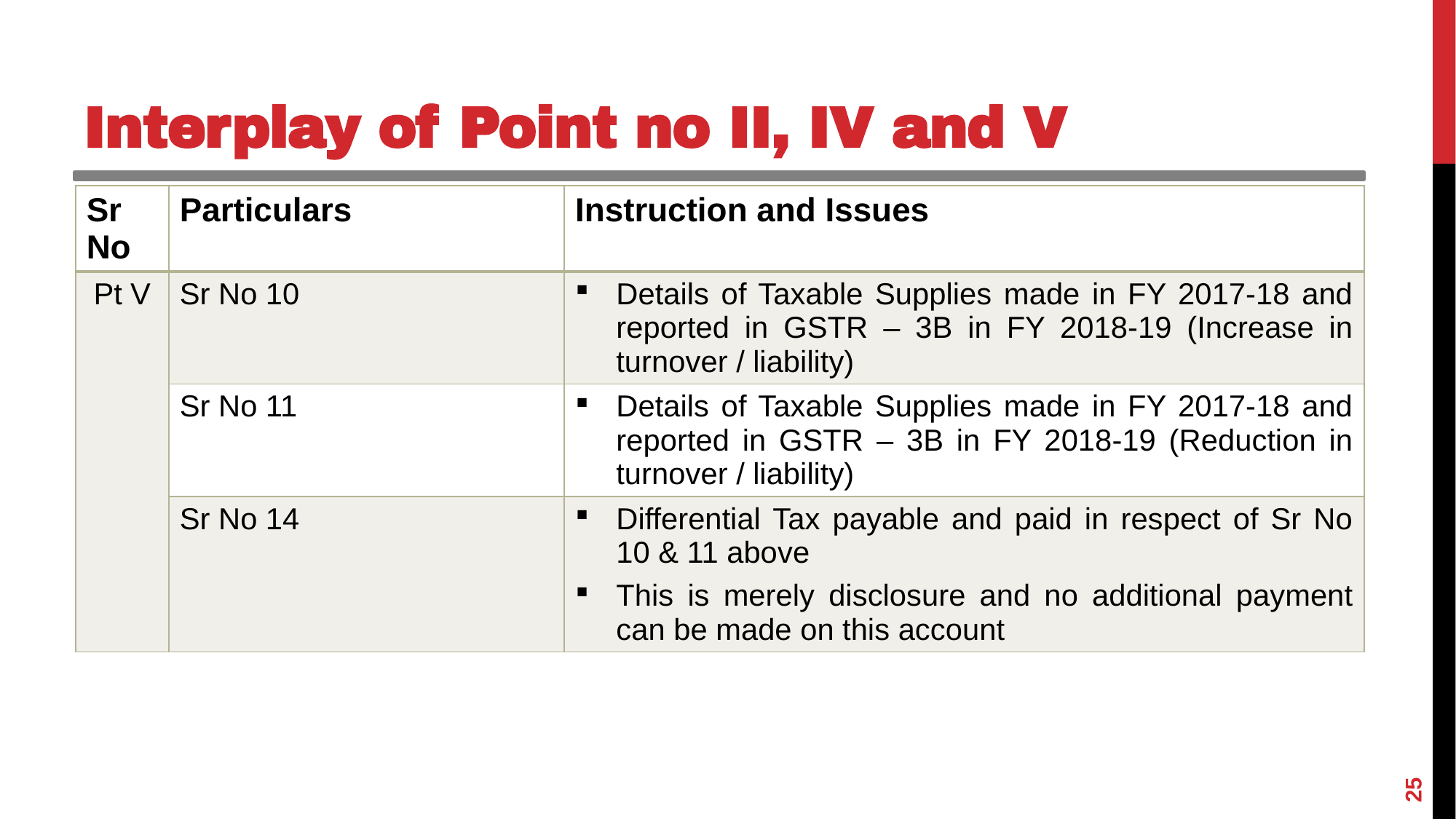

# Interplay of Point no II, IV and V
| Sr No | Particulars | Instruction and Issues |
| --- | --- | --- |
| Pt V | Sr No 10 | Details of Taxable Supplies made in FY 2017-18 and reported in GSTR – 3B in FY 2018-19 (Increase in turnover / liability) |
|  | Sr No 11 | Details of Taxable Supplies made in FY 2017-18 and reported in GSTR – 3B in FY 2018-19 (Reduction in turnover / liability) |
|  | Sr No 14 | Differential Tax payable and paid in respect of Sr No 10 & 11 above This is merely disclosure and no additional payment can be made on this account |
25